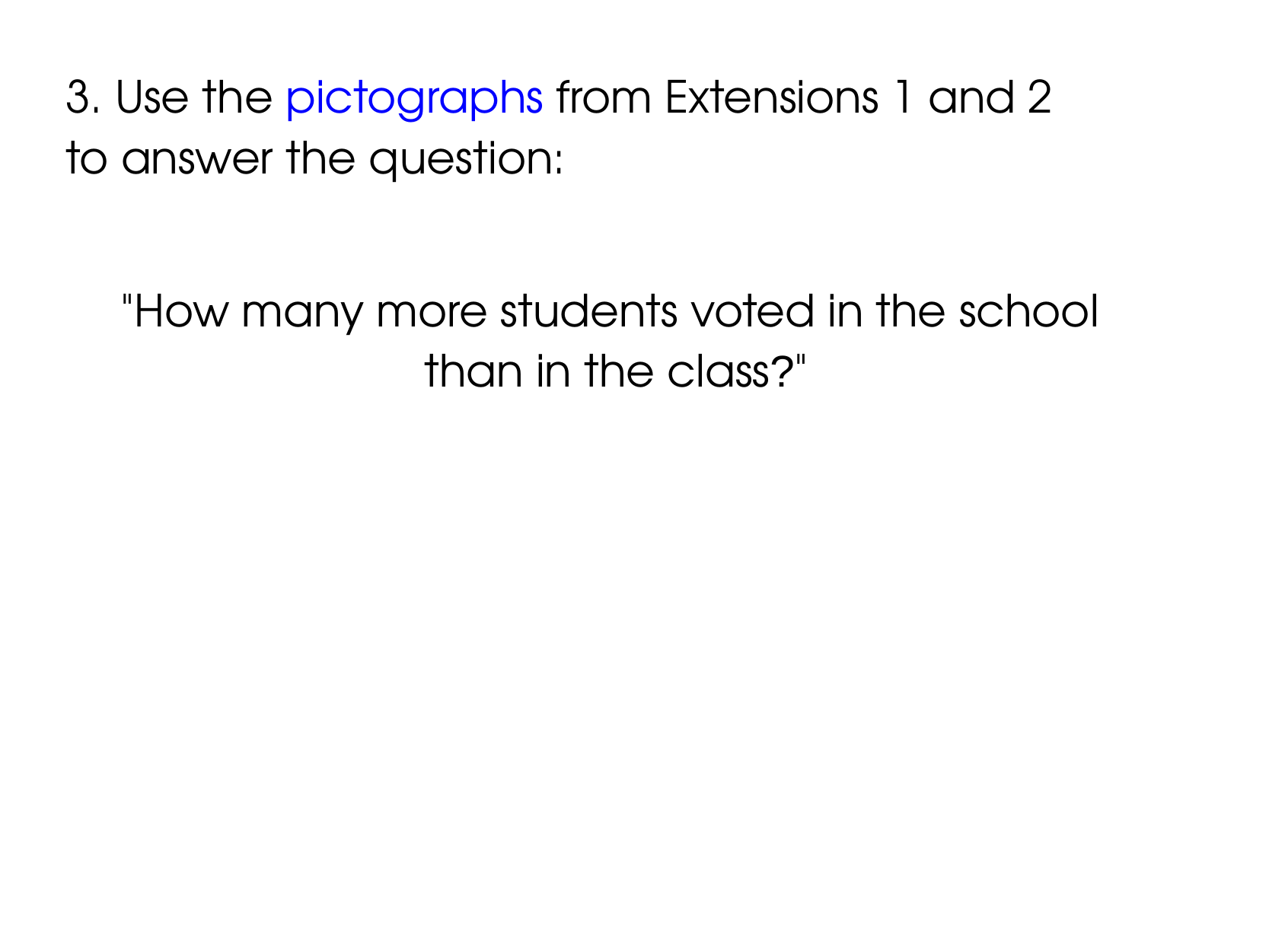

3. Use the pictographs from Extensions 1 and 2
to answer the question:

"How many more students voted in the school ​
than in the class?"